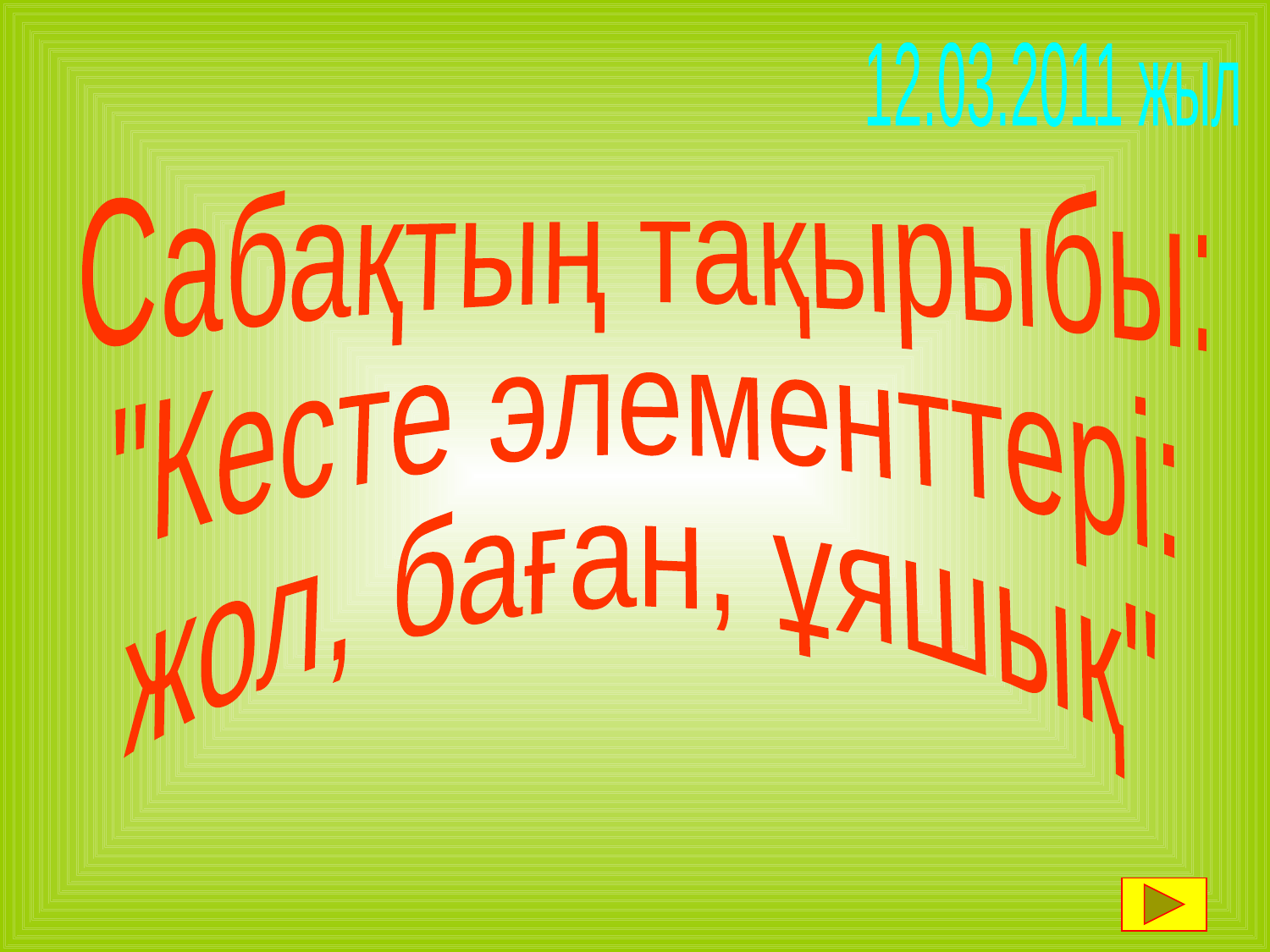

12.03.2011 жыл
Сабақтың тақырыбы:
"Кесте элементтері:
жол, баған, ұяшық"